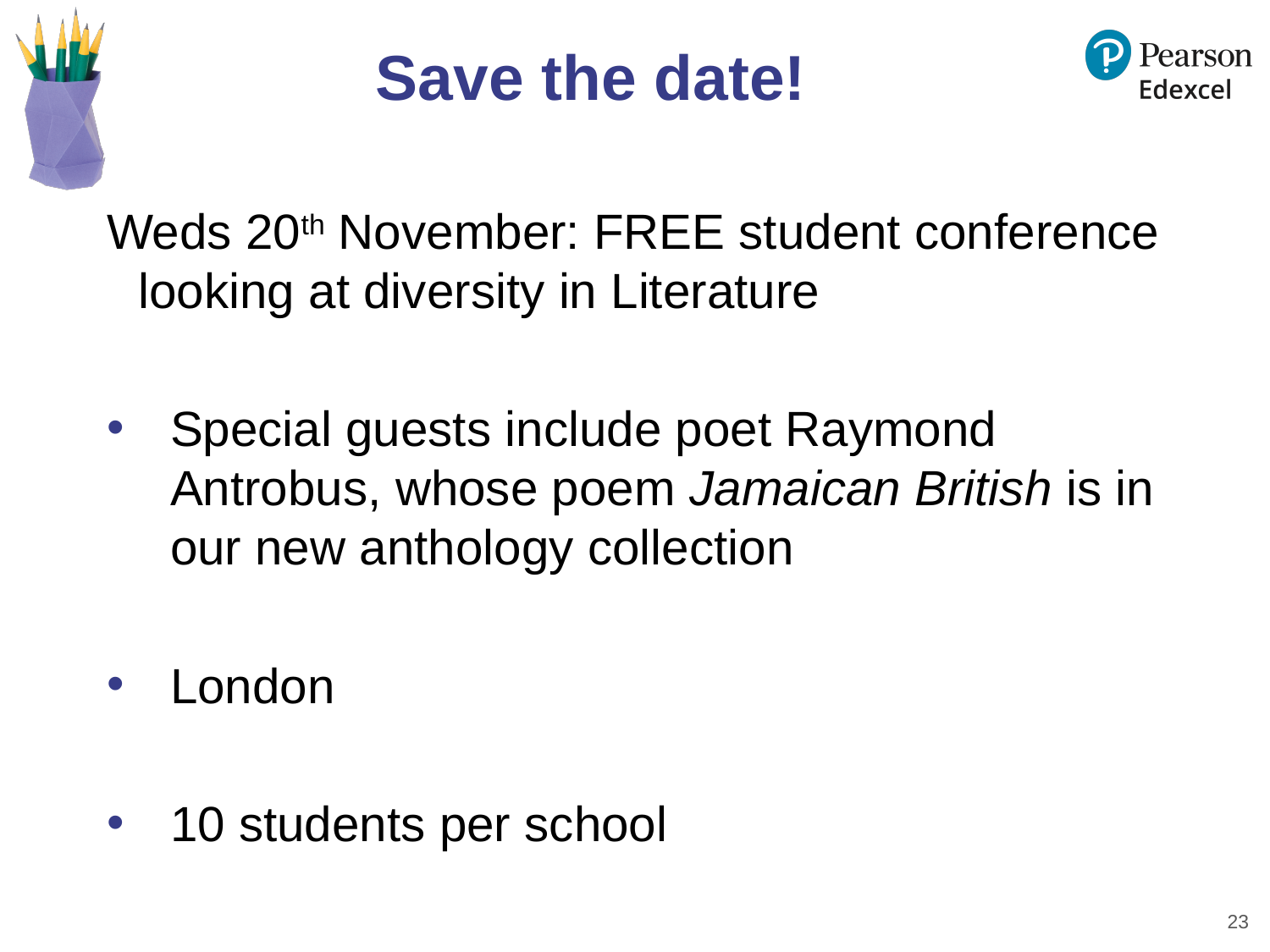

# Save the date!
Weds 20th November: FREE student conference looking at diversity in Literature

Special guests include poet Raymond Antrobus, whose poem Jamaican British is in our new anthology collection

London

10 students per school